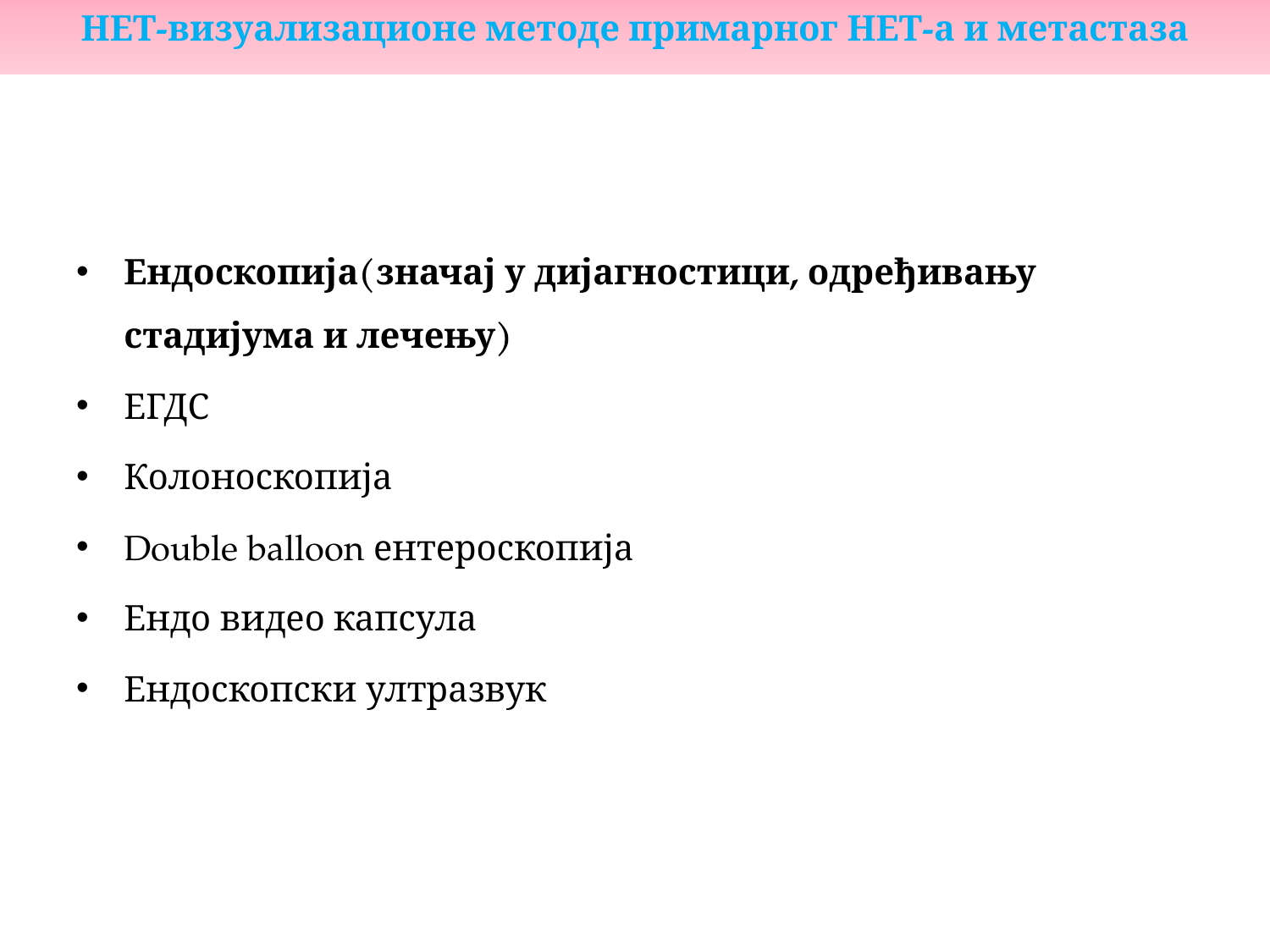

НЕТ-визуализационе методе примарног НЕТ-а и метастаза
Ендоскопија(значај у дијагностици, одређивању стадијума и лечењу)
ЕГДС
Колоноскопија
Double balloon ентероскопија
Ендо видео капсула
Ендоскопски ултразвук